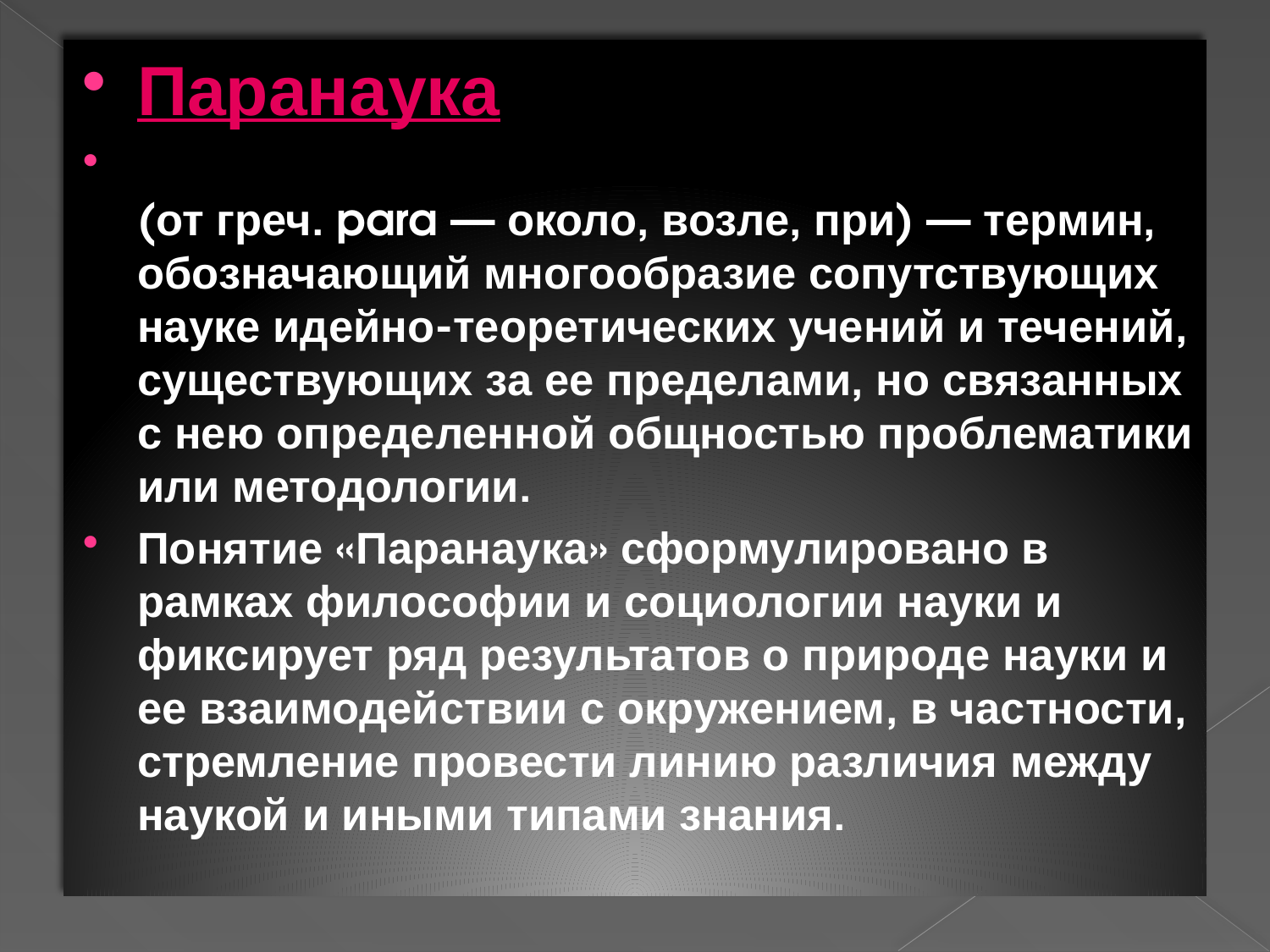

Паранаука
(от греч. para — около, возле, при) — термин, обозначающий многообразие сопутствующих науке идейно-теоретических учений и течений, существующих за ее пределами, но связанных с нею определенной общностью проблематики или методологии.
Понятие «Паранаука» сформулировано в рамках философии и социологии науки и фиксирует ряд результатов о природе науки и ее взаимодействии с окружением, в частности, стремление провести линию различия между наукой и иными типами знания.